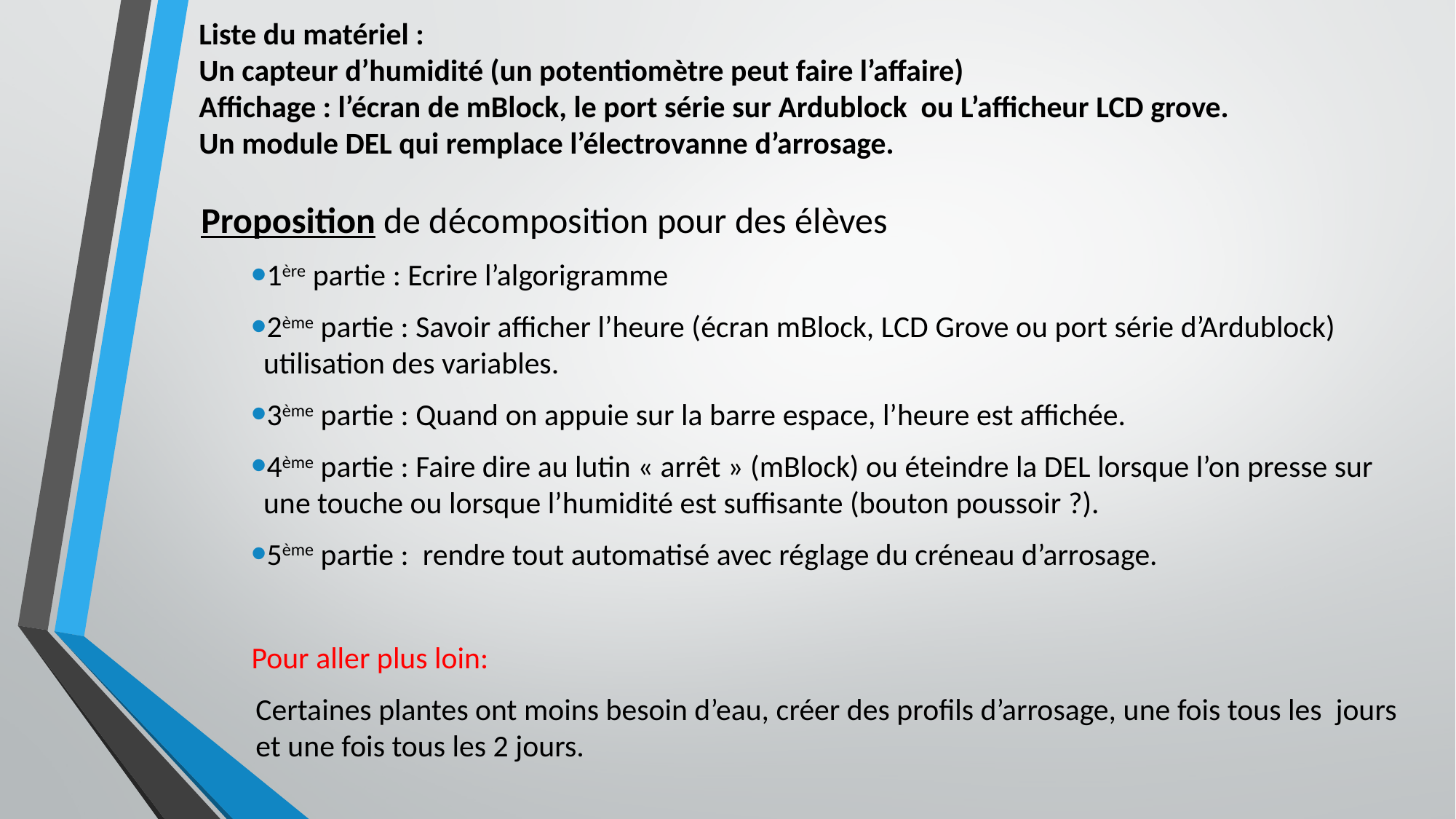

Liste du matériel :
Un capteur d’humidité (un potentiomètre peut faire l’affaire)
Affichage : l’écran de mBlock, le port série sur Ardublock  ou L’afficheur LCD grove.
Un module DEL qui remplace l’électrovanne d’arrosage.

Proposition de décomposition pour des élèves
1ère partie : Ecrire l’algorigramme
2ème partie : Savoir afficher l’heure (écran mBlock, LCD Grove ou port série d’Ardublock) utilisation des variables.
3ème partie : Quand on appuie sur la barre espace, l’heure est affichée.
4ème partie : Faire dire au lutin « arrêt » (mBlock) ou éteindre la DEL lorsque l’on presse sur une touche ou lorsque l’humidité est suffisante (bouton poussoir ?).
5ème partie :  rendre tout automatisé avec réglage du créneau d’arrosage.

Pour aller plus loin:
Certaines plantes ont moins besoin d’eau, créer des profils d’arrosage, une fois tous les  jours et une fois tous les 2 jours.